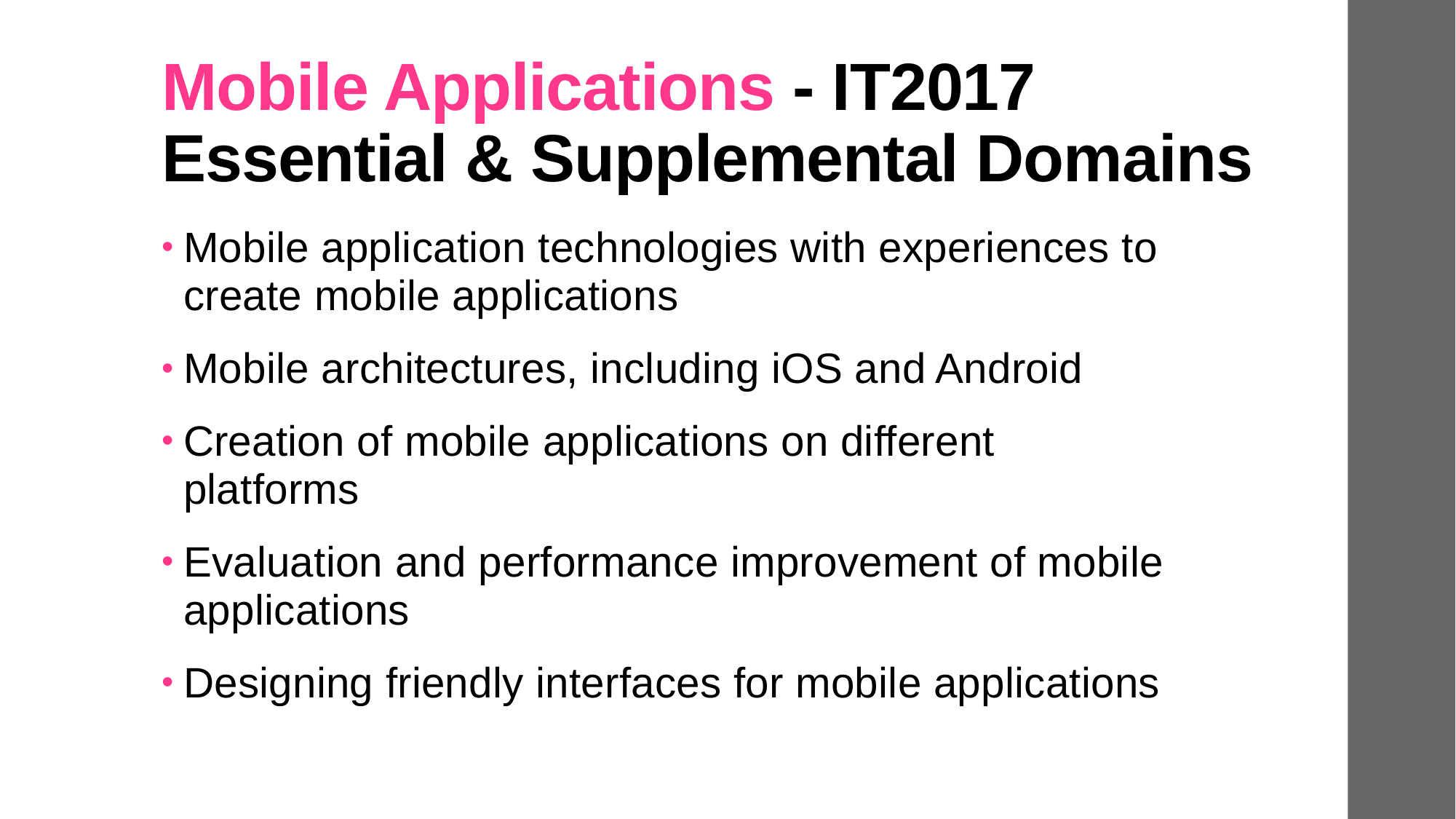

# Mobile Applications - IT2017 Essential & Supplemental Domains
Mobile application technologies with experiences to create mobile applications
Mobile architectures, including iOS and Android
Creation of mobile applications on different platforms
Evaluation and performance improvement of mobile applications
Designing friendly interfaces for mobile applications